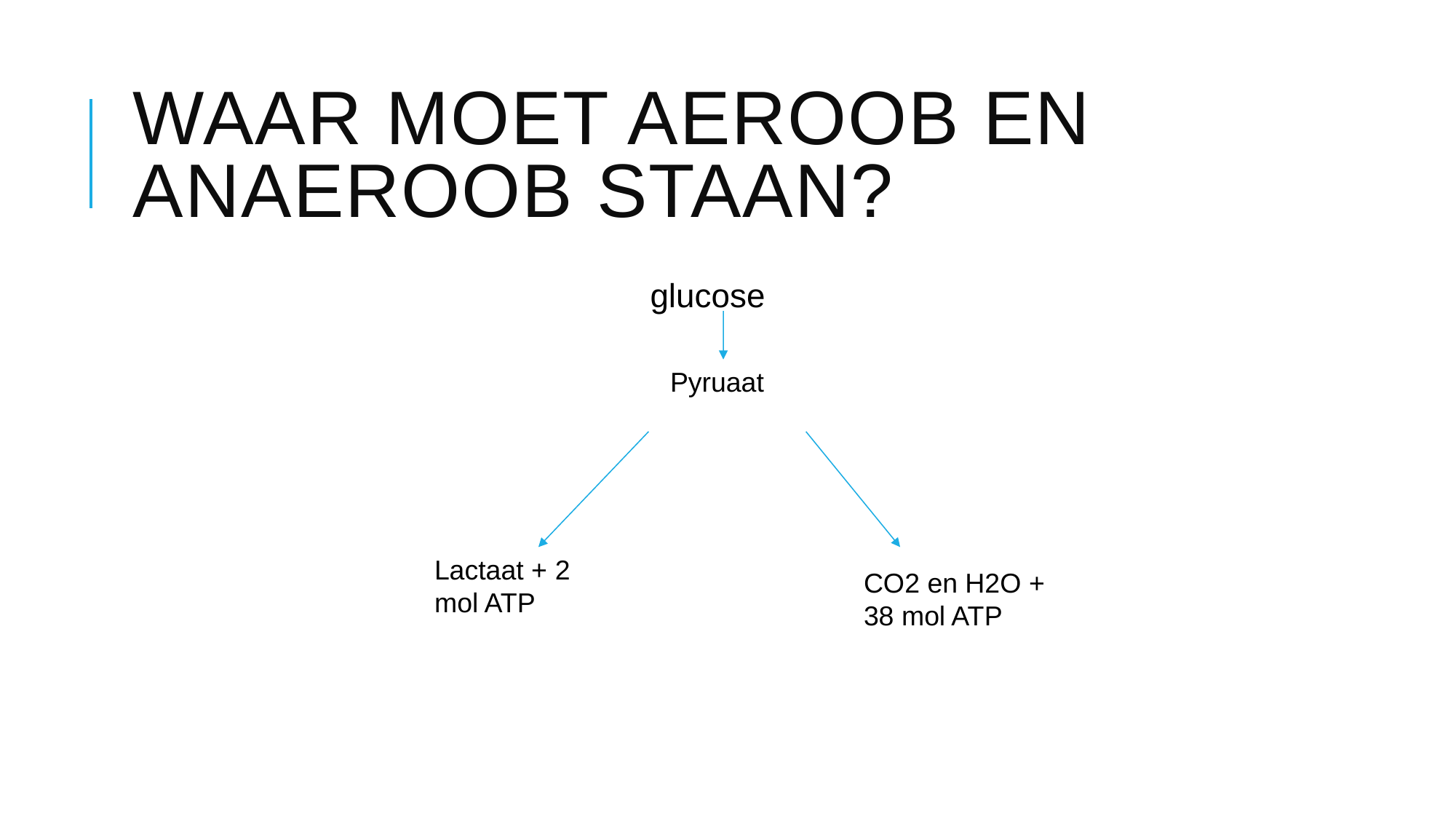

# Waar moet aeroob en anaeroob staan?
glucose
Pyruaat
Lactaat + 2 mol ATP
CO2 en H2O + 38 mol ATP